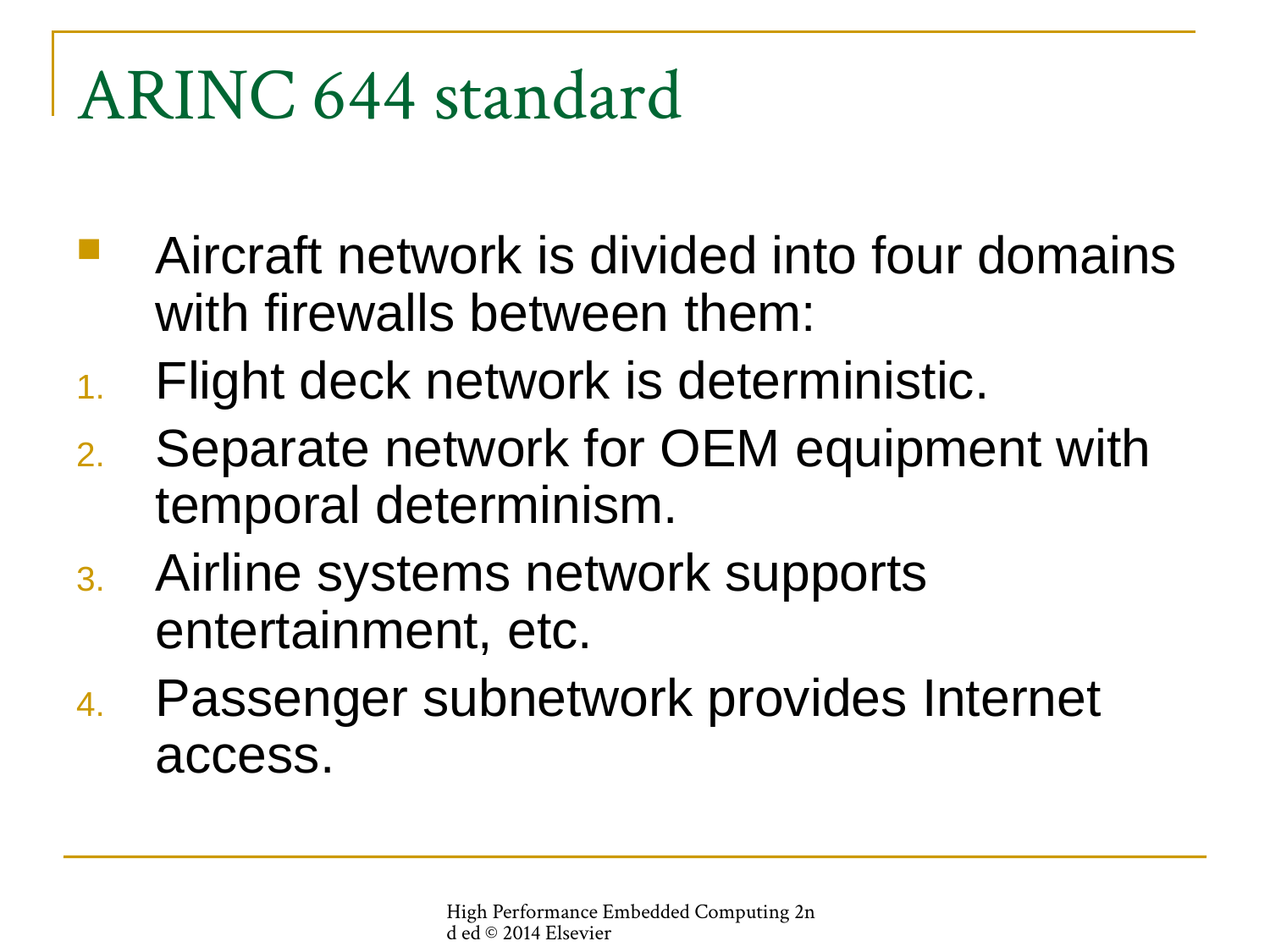

# ARINC 644 standard
Aircraft network is divided into four domains with firewalls between them:
Flight deck network is deterministic.
Separate network for OEM equipment with temporal determinism.
Airline systems network supports entertainment, etc.
Passenger subnetwork provides Internet access.
High Performance Embedded Computing 2nd ed © 2014 Elsevier